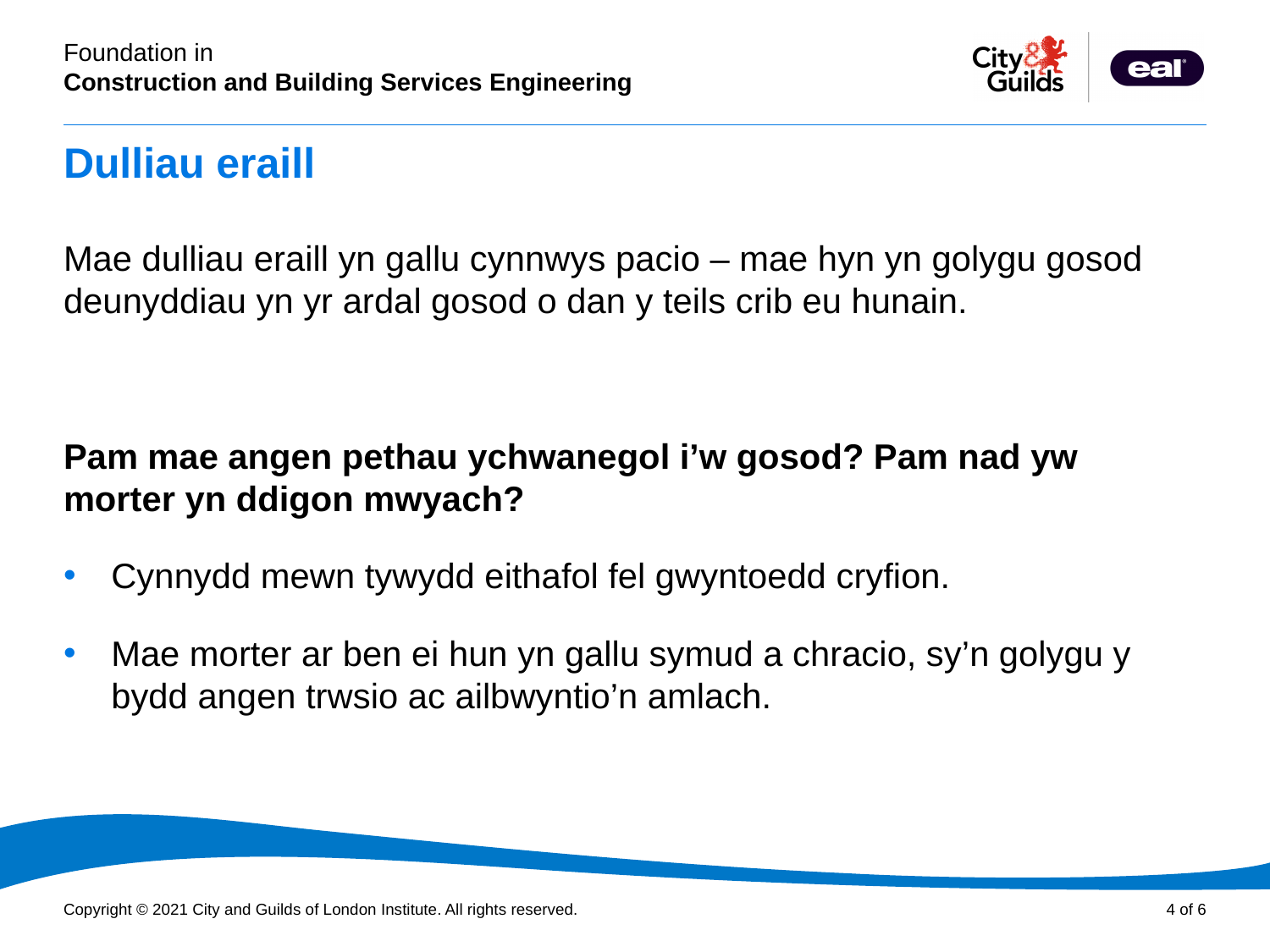

# Dulliau eraill
Mae dulliau eraill yn gallu cynnwys pacio – mae hyn yn golygu gosod deunyddiau yn yr ardal gosod o dan y teils crib eu hunain.

Pam mae angen pethau ychwanegol i’w gosod? Pam nad yw morter yn ddigon mwyach?
Cynnydd mewn tywydd eithafol fel gwyntoedd cryfion.
Mae morter ar ben ei hun yn gallu symud a chracio, sy’n golygu y bydd angen trwsio ac ailbwyntio’n amlach.